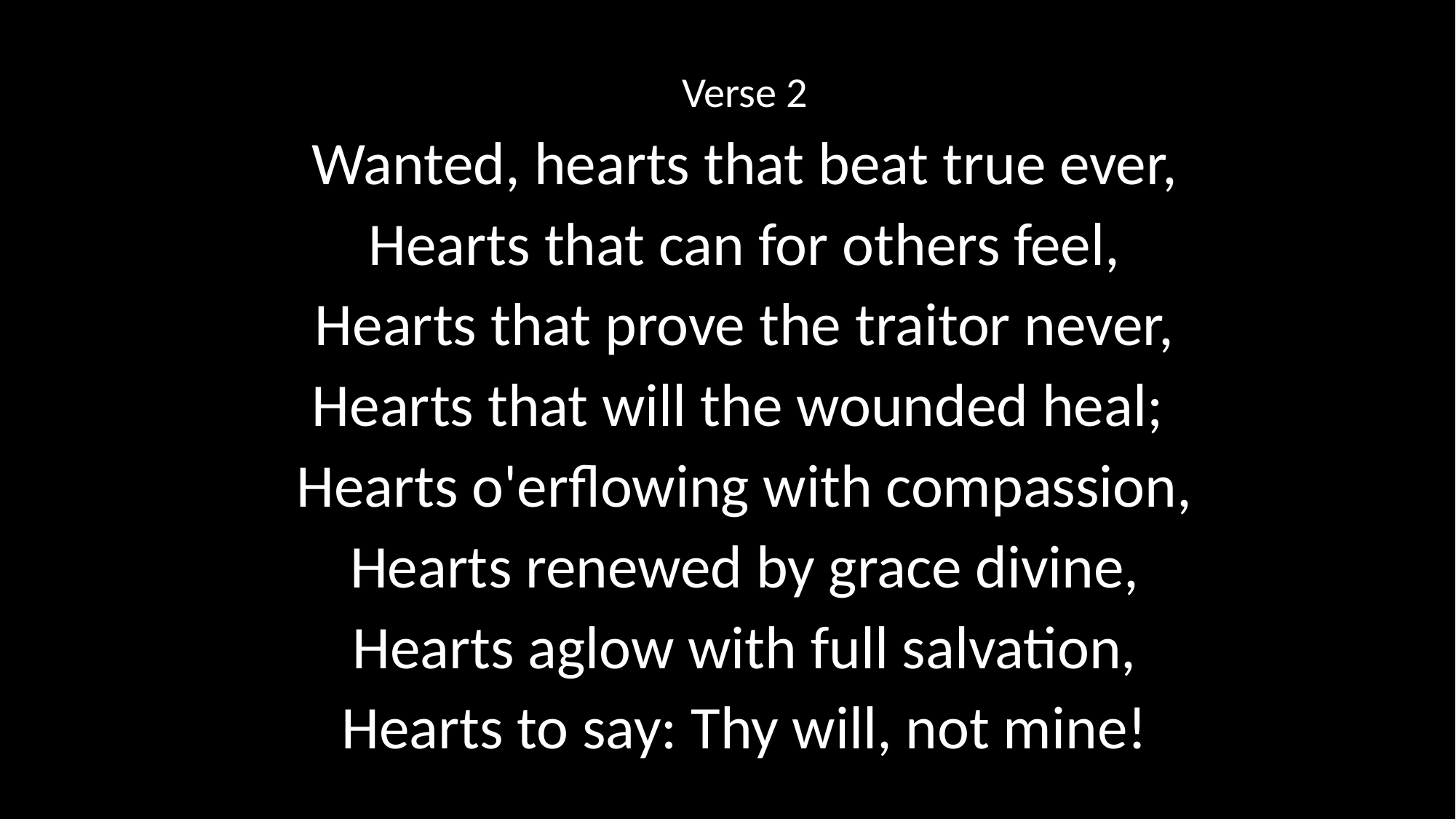

Verse 2
Wanted, hearts that beat true ever,
Hearts that can for others feel,
Hearts that prove the traitor never,
Hearts that will the wounded heal;
Hearts o'erflowing with compassion,
Hearts renewed by grace divine,
Hearts aglow with full salvation,
Hearts to say: Thy will, not mine!